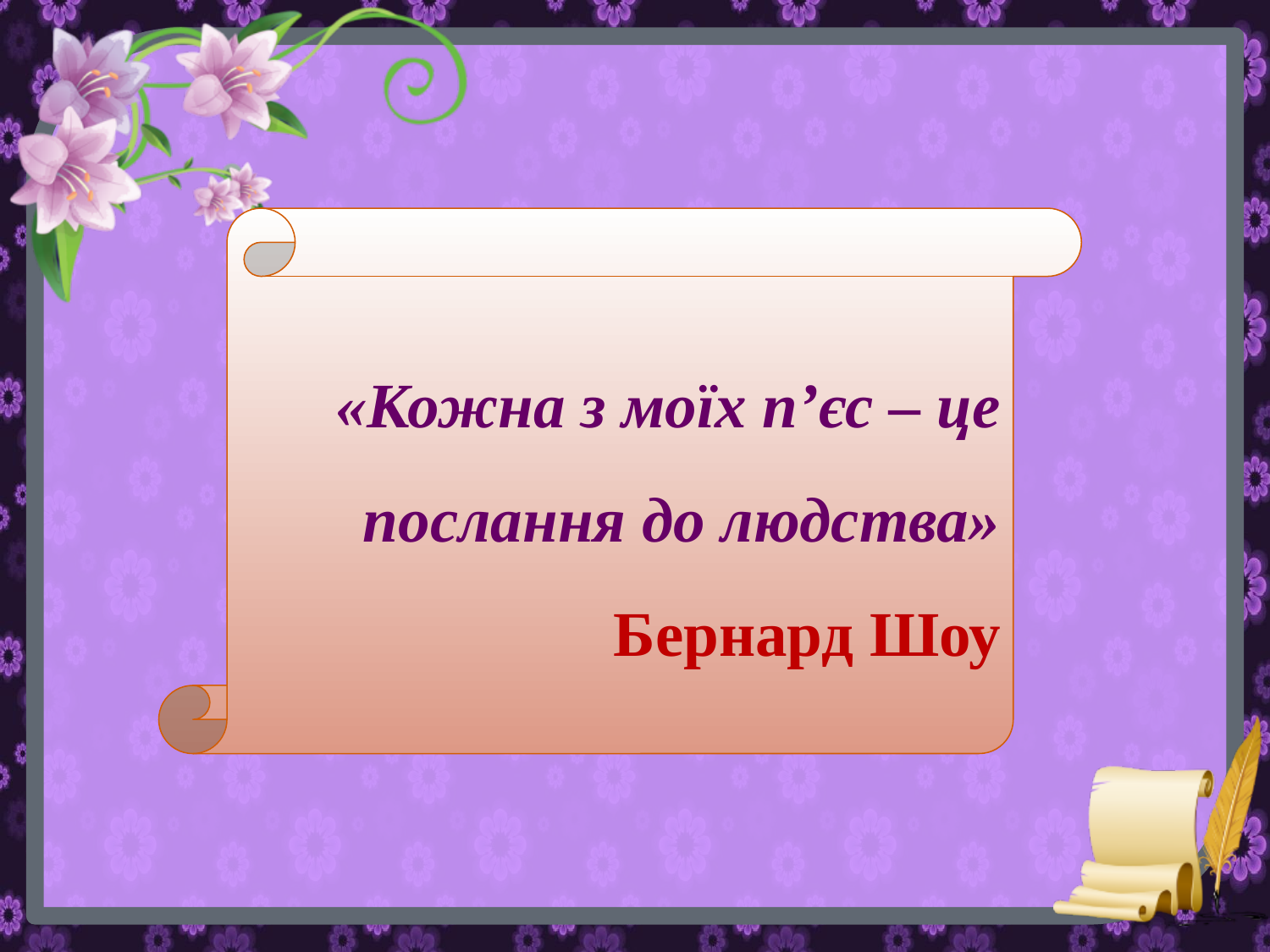

«Кожна з моїх п’єс – це послання до людства»
Бернард Шоу